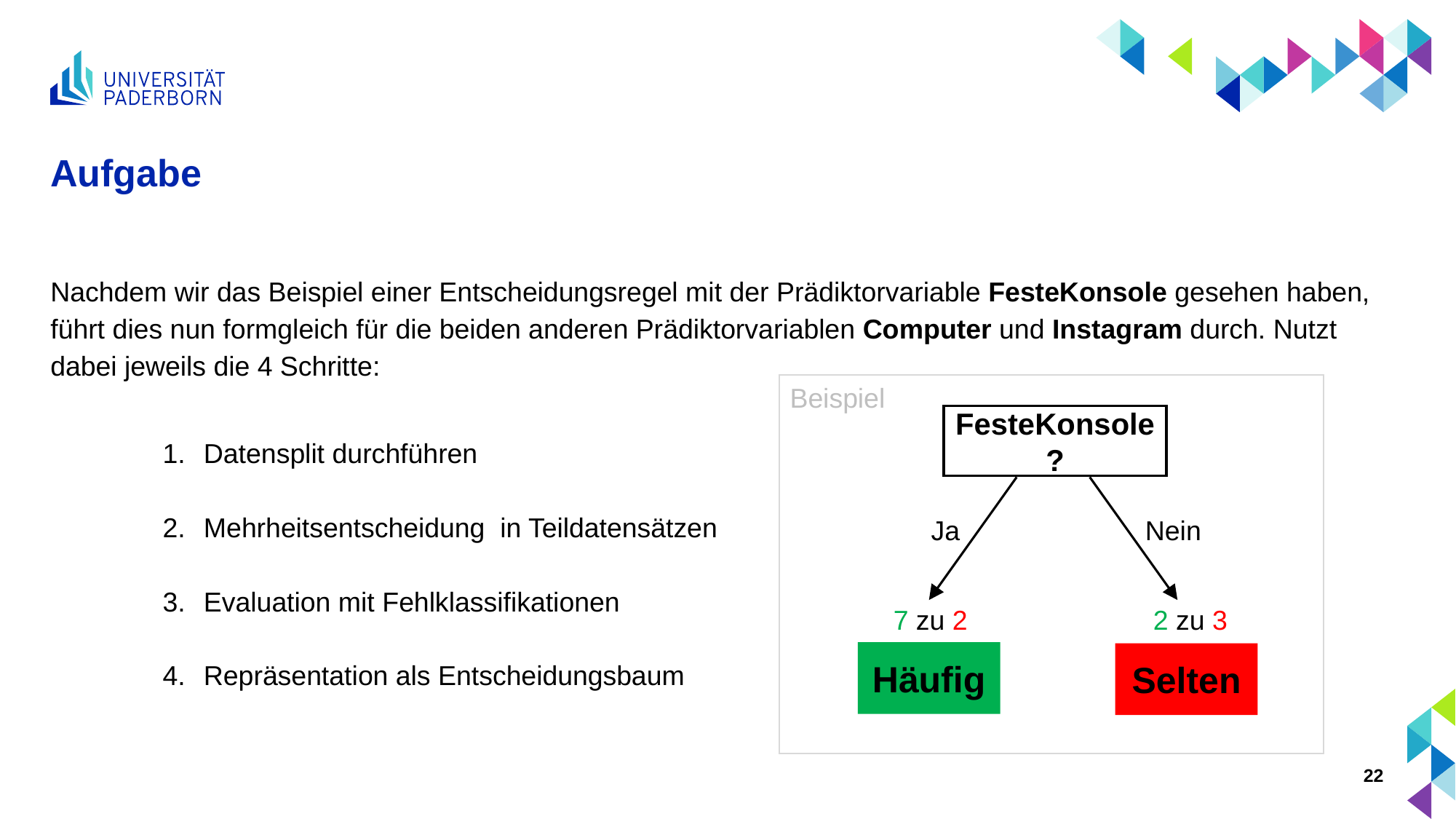

# Aufgabe
Nachdem wir das Beispiel einer Entscheidungsregel mit der Prädiktorvariable FesteKonsole gesehen haben, führt dies nun formgleich für die beiden anderen Prädiktorvariablen Computer und Instagram durch. Nutzt dabei jeweils die 4 Schritte:

Beispiel
FesteKonsole?
Datensplit durchführen

Mehrheitsentscheidung  in Teildatensätzen

Evaluation mit Fehlklassifikationen

Repräsentation als Entscheidungsbaum
 Ja
Nein
 2 zu 3
 7 zu 2
Häufig
Selten
22